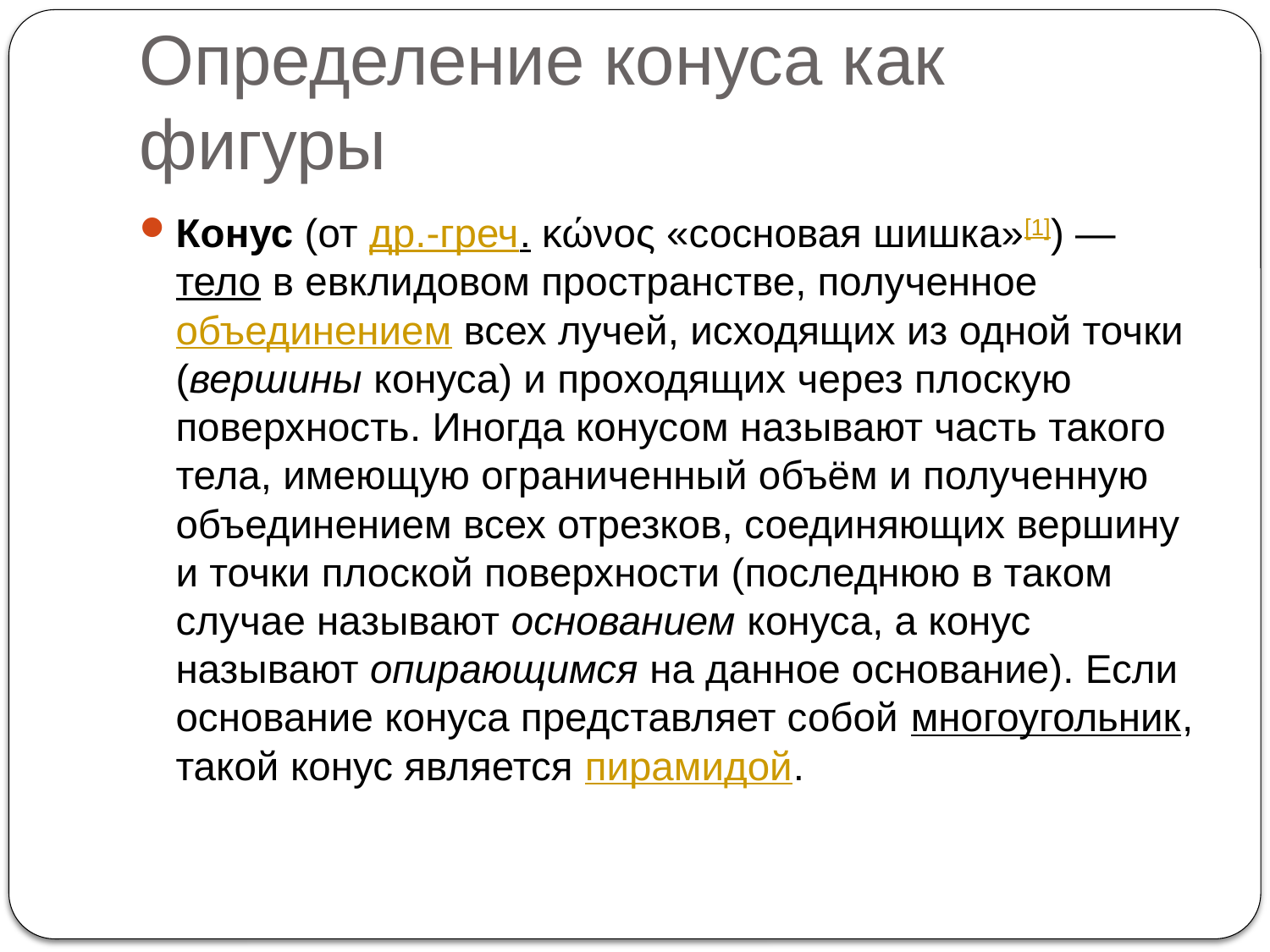

# Определение конуса как фигуры
Конус (от др.-греч. κώνος «сосновая шишка»[1]) — тело в евклидовом пространстве, полученное объединением всех лучей, исходящих из одной точки (вершины конуса) и проходящих через плоскую поверхность. Иногда конусом называют часть такого тела, имеющую ограниченный объём и полученную объединением всех отрезков, соединяющих вершину и точки плоской поверхности (последнюю в таком случае называют основанием конуса, а конус называют опирающимся на данное основание). Если основание конуса представляет собой многоугольник, такой конус является пирамидой.